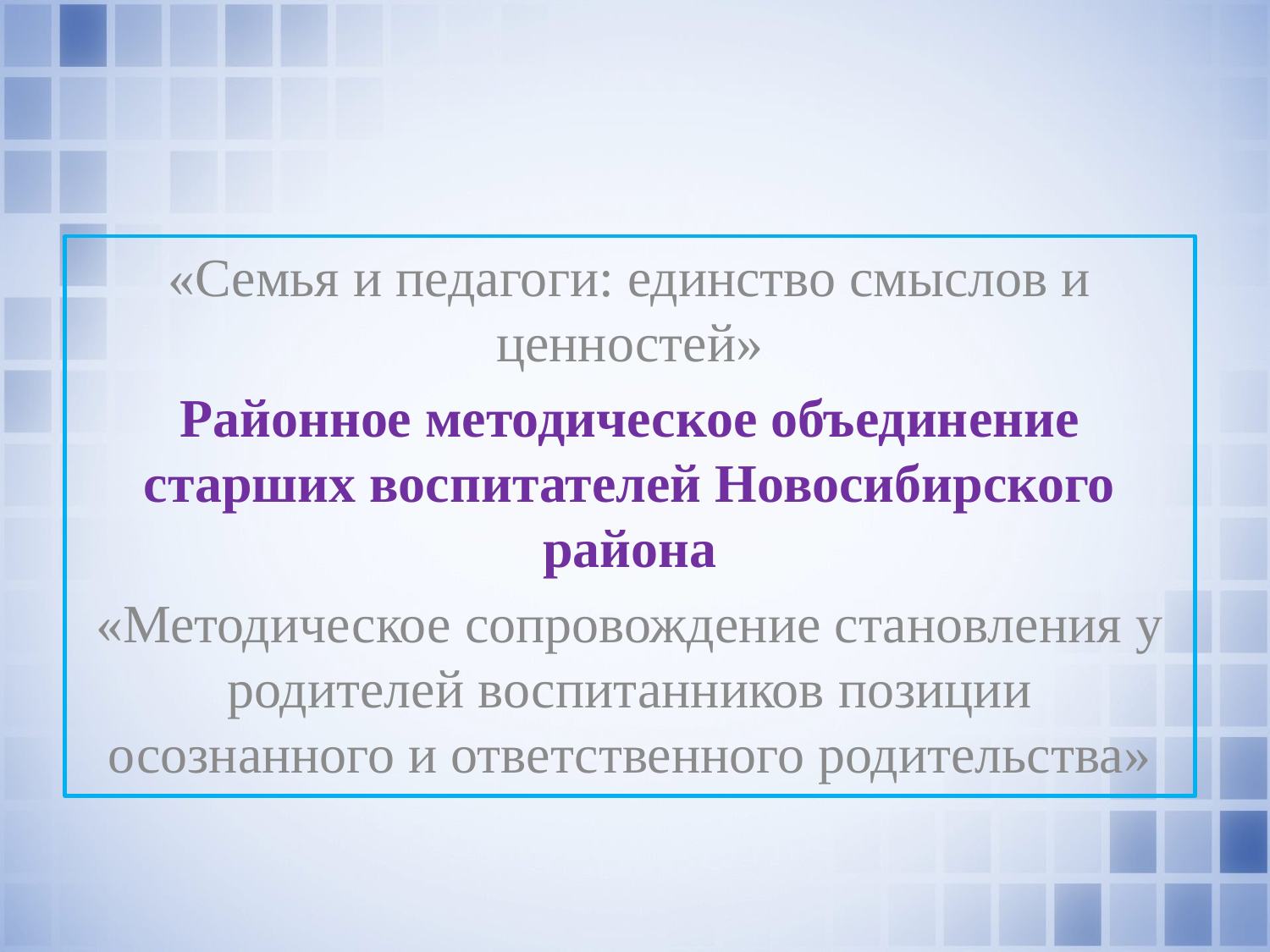

#
«Семья и педагоги: единство смыслов и ценностей»
Районное методическое объединение старших воспитателей Новосибирского района
«Методическое сопровождение становления у родителей воспитанников позиции осознанного и ответственного родительства»